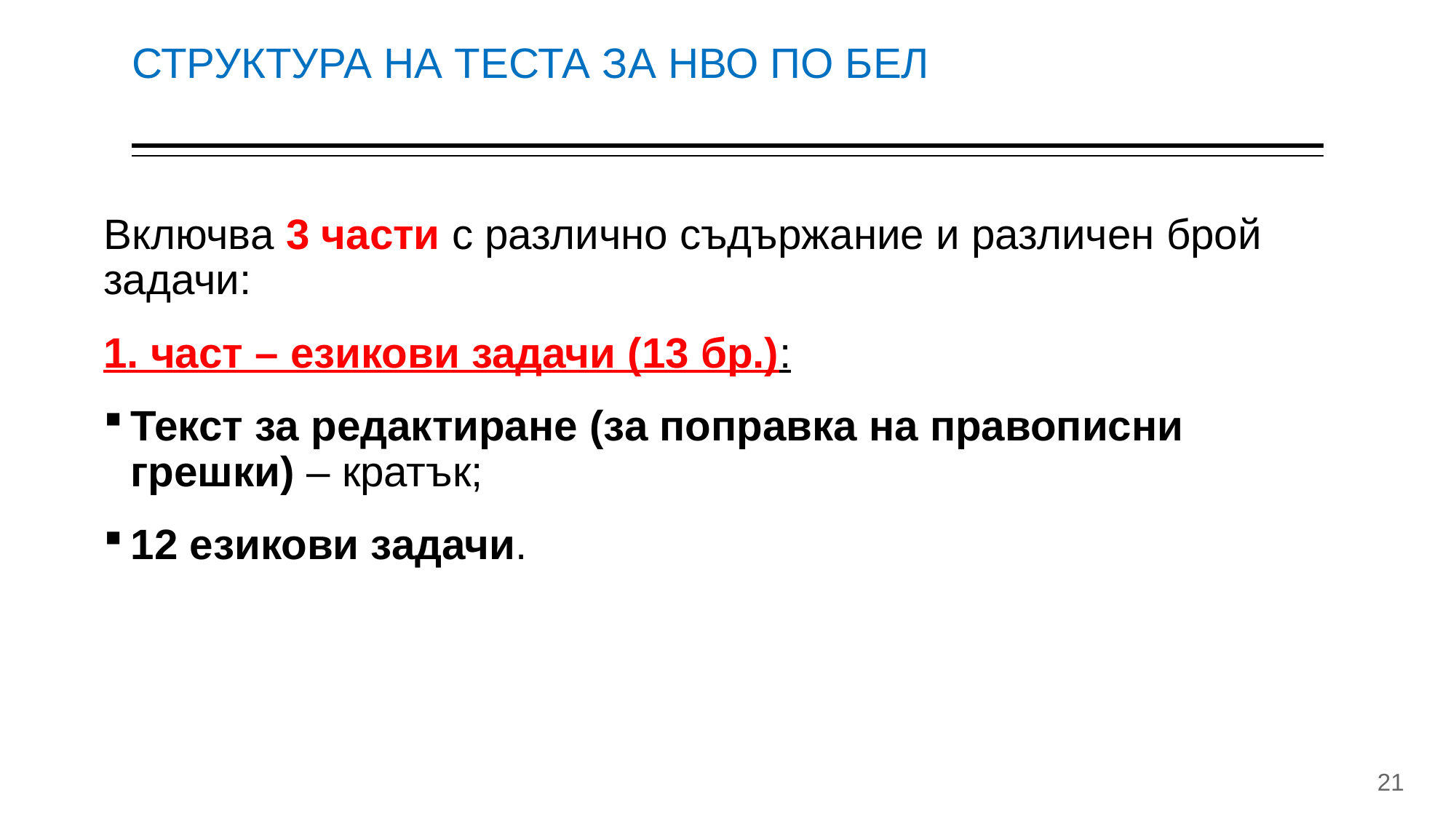

# СТРУКТУРА НА ТЕСТА ЗА НВО ПО БЕЛ
Включва 3 части с различно съдържание и различен брой задачи:
1. част – езикови задачи (13 бр.):
Текст за редактиране (за поправка на правописни грешки) – кратък;
12 езикови задачи.
21